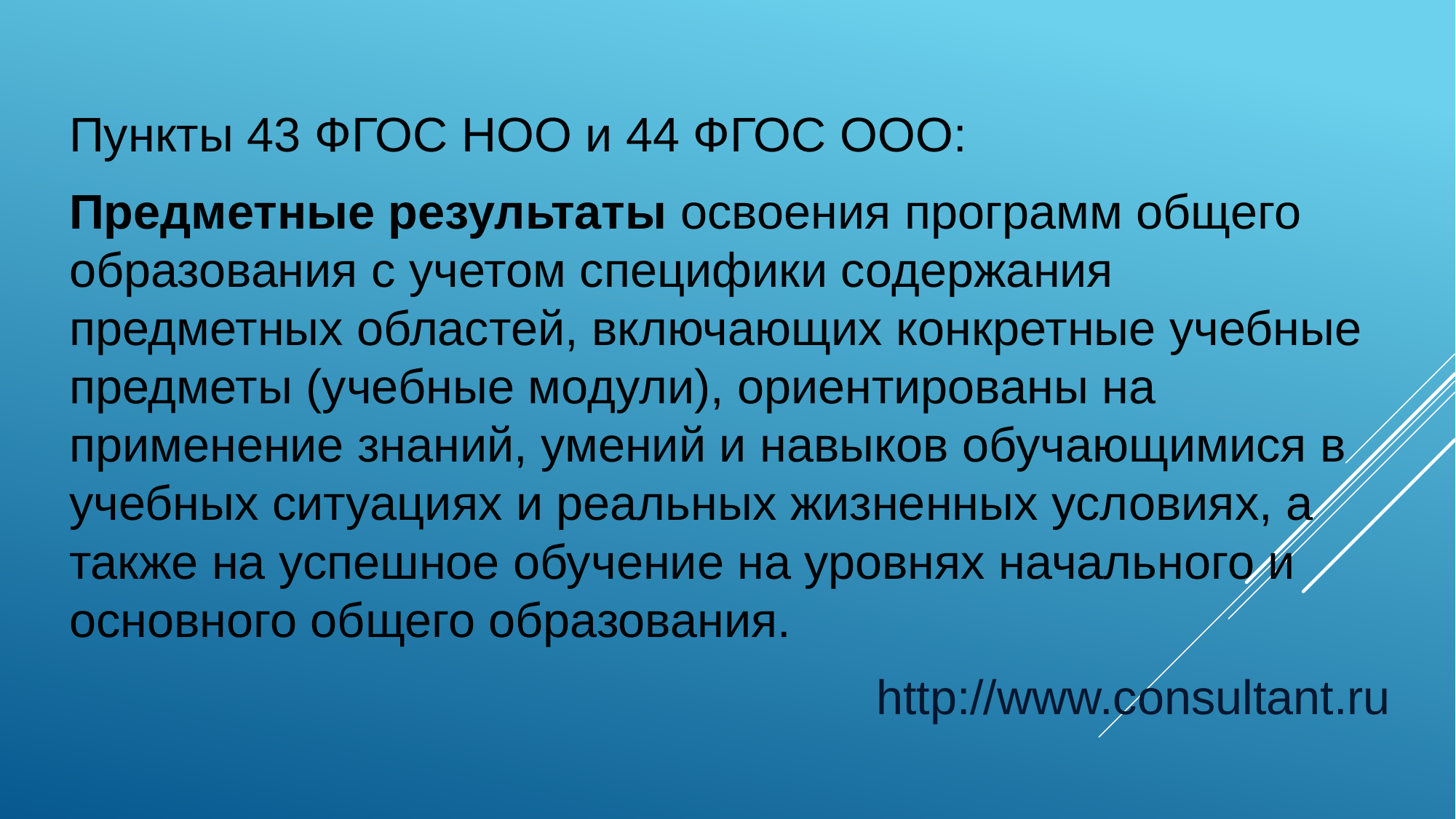

Пункты 43 ФГОС НОО и 44 ФГОС ООО:
Предметные результаты освоения программ общего образования с учетом специфики содержания предметных областей, включающих конкретные учебные предметы (учебные модули), ориентированы на применение знаний, умений и навыков обучающимися в учебных ситуациях и реальных жизненных условиях, а также на успешное обучение на уровнях начального и основного общего образования.
http://www.consultant.ru